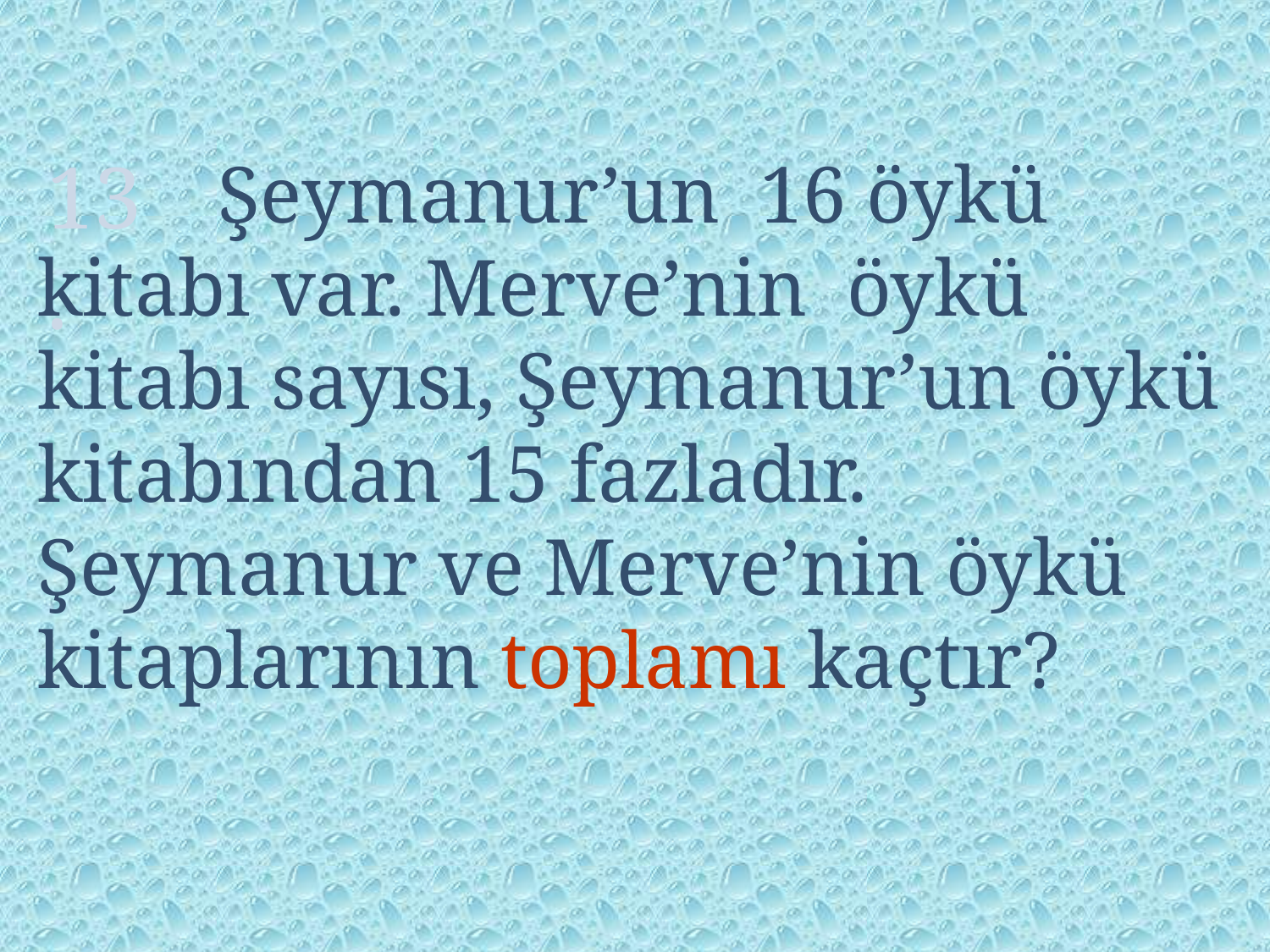

13.

         Şeymanur’un  16 öykü kitabı var. Merve’nin  öykü kitabı sayısı, Şeymanur’un öykü kitabından 15 fazladır.  Şeymanur ve Merve’nin öykü kitaplarının toplamı kaçtır?